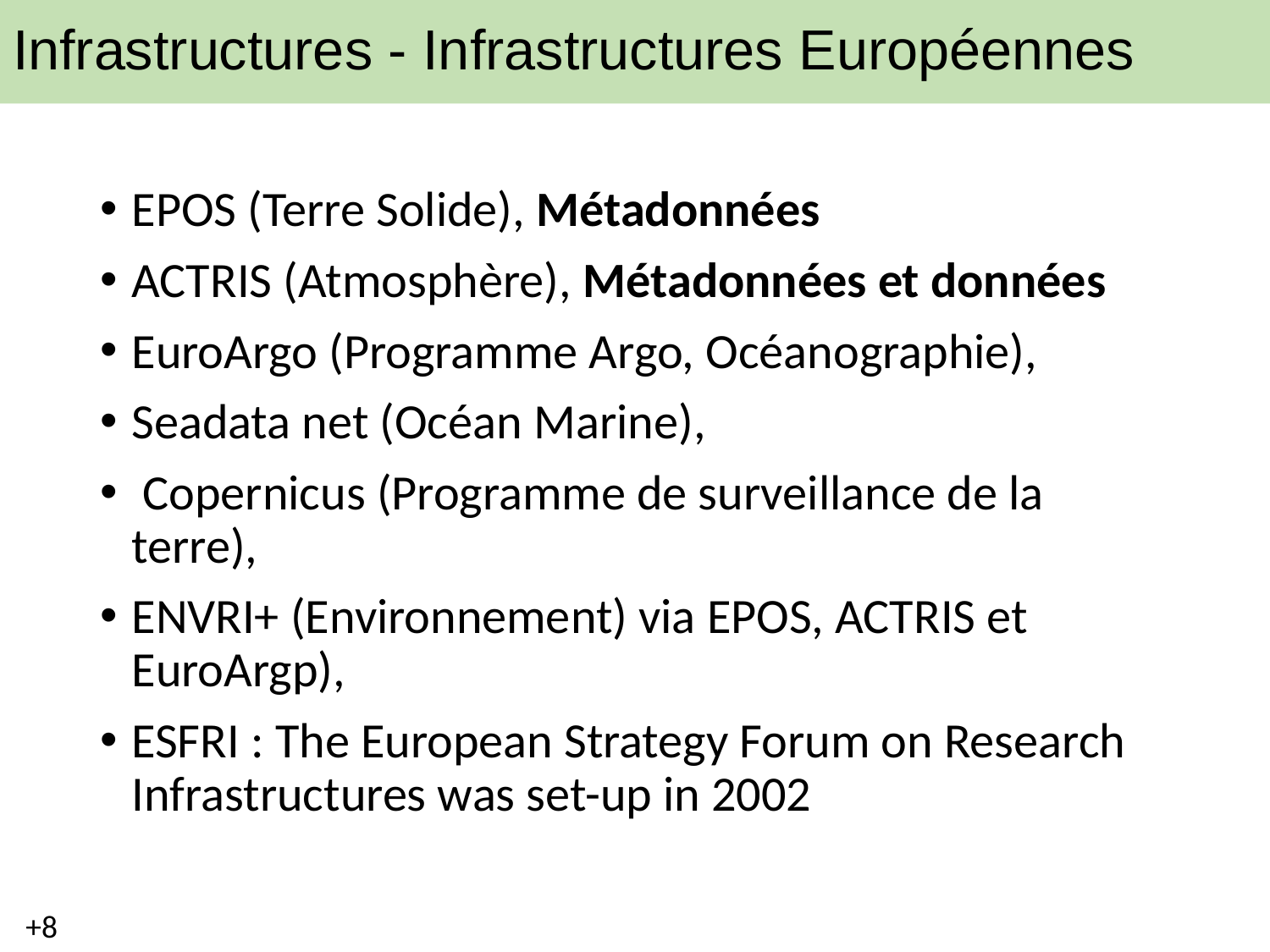

# Infrastructures - Infrastructures Européennes
EPOS (Terre Solide), Métadonnées
ACTRIS (Atmosphère), Métadonnées et données
EuroArgo (Programme Argo, Océanographie),
Seadata net (Océan Marine),
 Copernicus (Programme de surveillance de la terre),
ENVRI+ (Environnement) via EPOS, ACTRIS et EuroArgp),
ESFRI : The European Strategy Forum on Research Infrastructures was set-up in 2002
+8